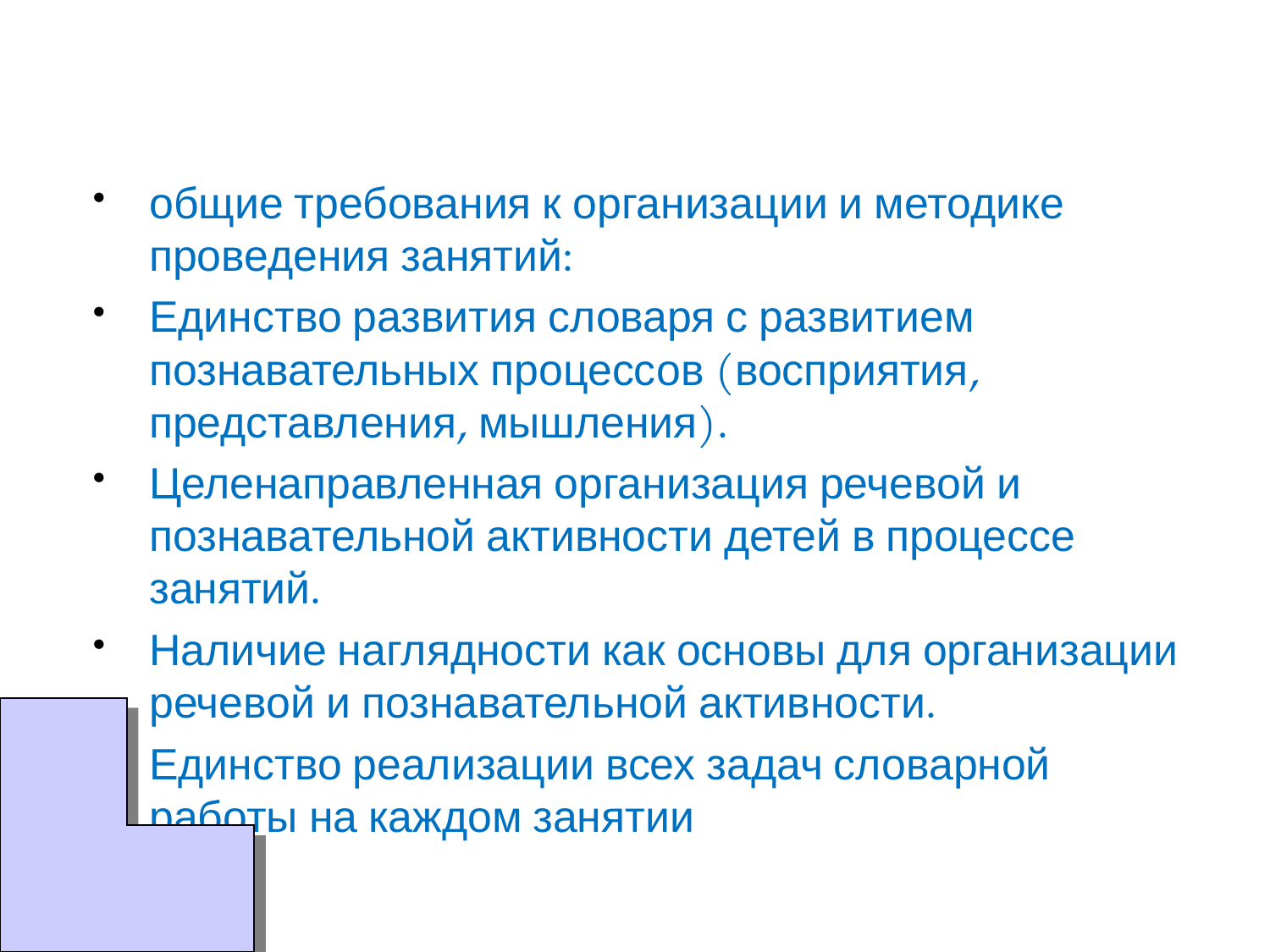

#
общие требования к организации и методике проведения занятий:
Единство развития словаря с развитием познавательных процессов (восприятия, представления, мышления).
Целенаправленная организация речевой и познавательной активности детей в процессе занятий.
Наличие наглядности как основы для организации речевой и познавательной активности.
Единство реализации всех задач словарной работы на каждом занятии